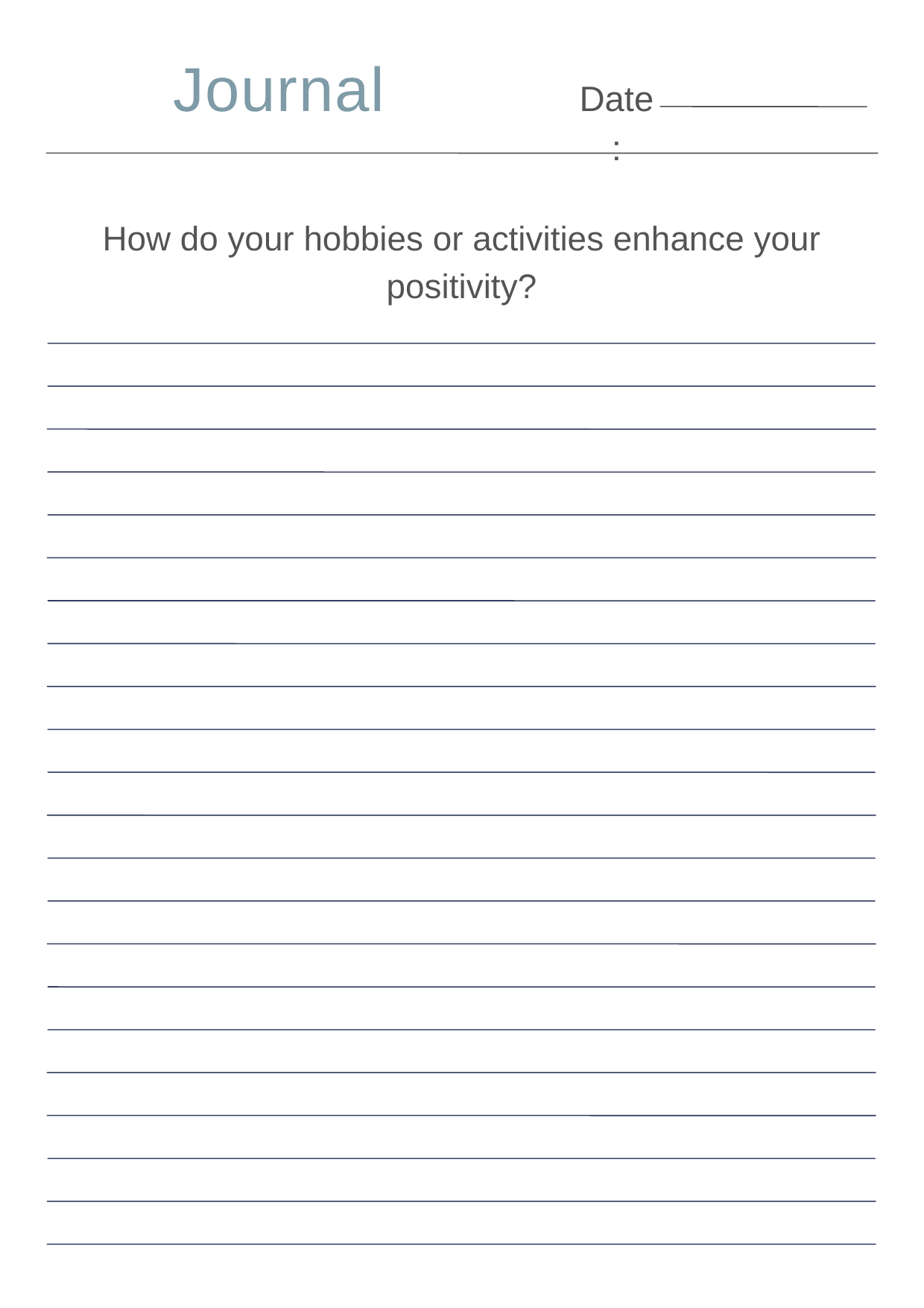

Journal
Date:

How do your hobbies or activities enhance your positivity?